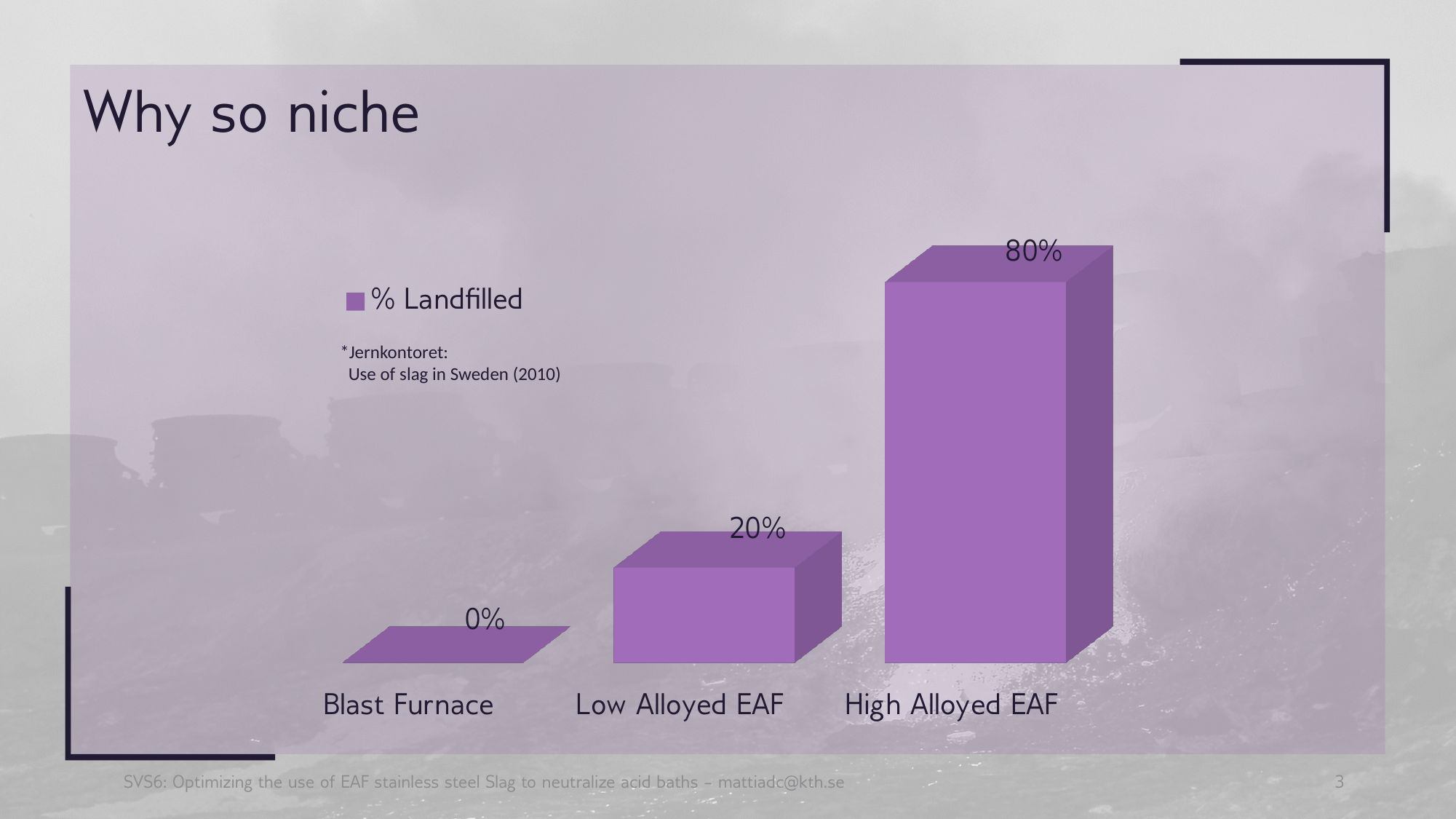

Why so niche

[unsupported chart]

*Jernkontoret:
  Use of slag in Sweden (2010)
3
SVS6: Optimizing the use of EAF stainless steel Slag to neutralize acid baths – mattiadc@kth.se